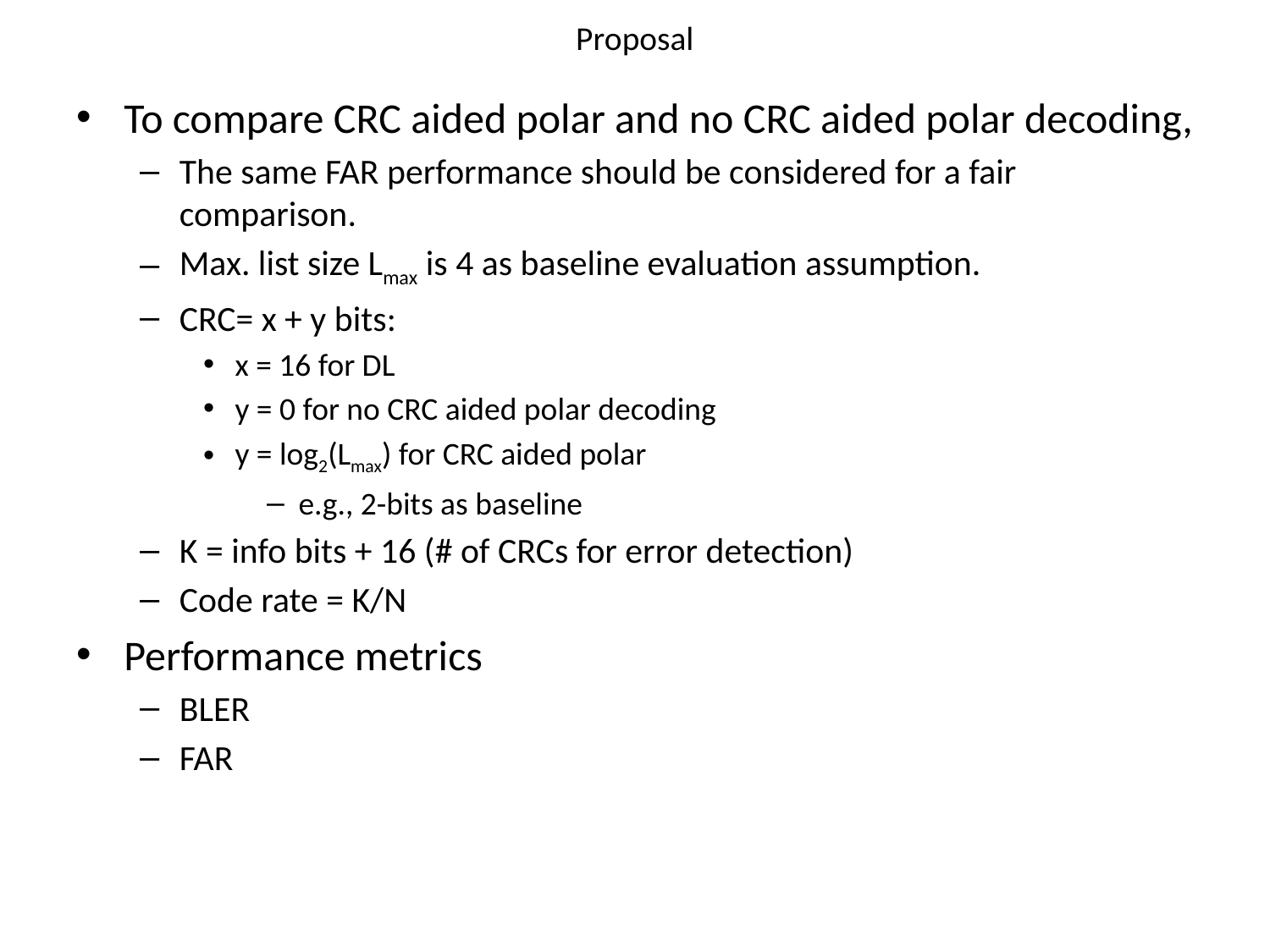

# Proposal
To compare CRC aided polar and no CRC aided polar decoding,
The same FAR performance should be considered for a fair comparison.
Max. list size Lmax is 4 as baseline evaluation assumption.
CRC= x + y bits:
x = 16 for DL
y = 0 for no CRC aided polar decoding
y = log2(Lmax) for CRC aided polar
e.g., 2-bits as baseline
K = info bits + 16 (# of CRCs for error detection)
Code rate = K/N
Performance metrics
BLER
FAR